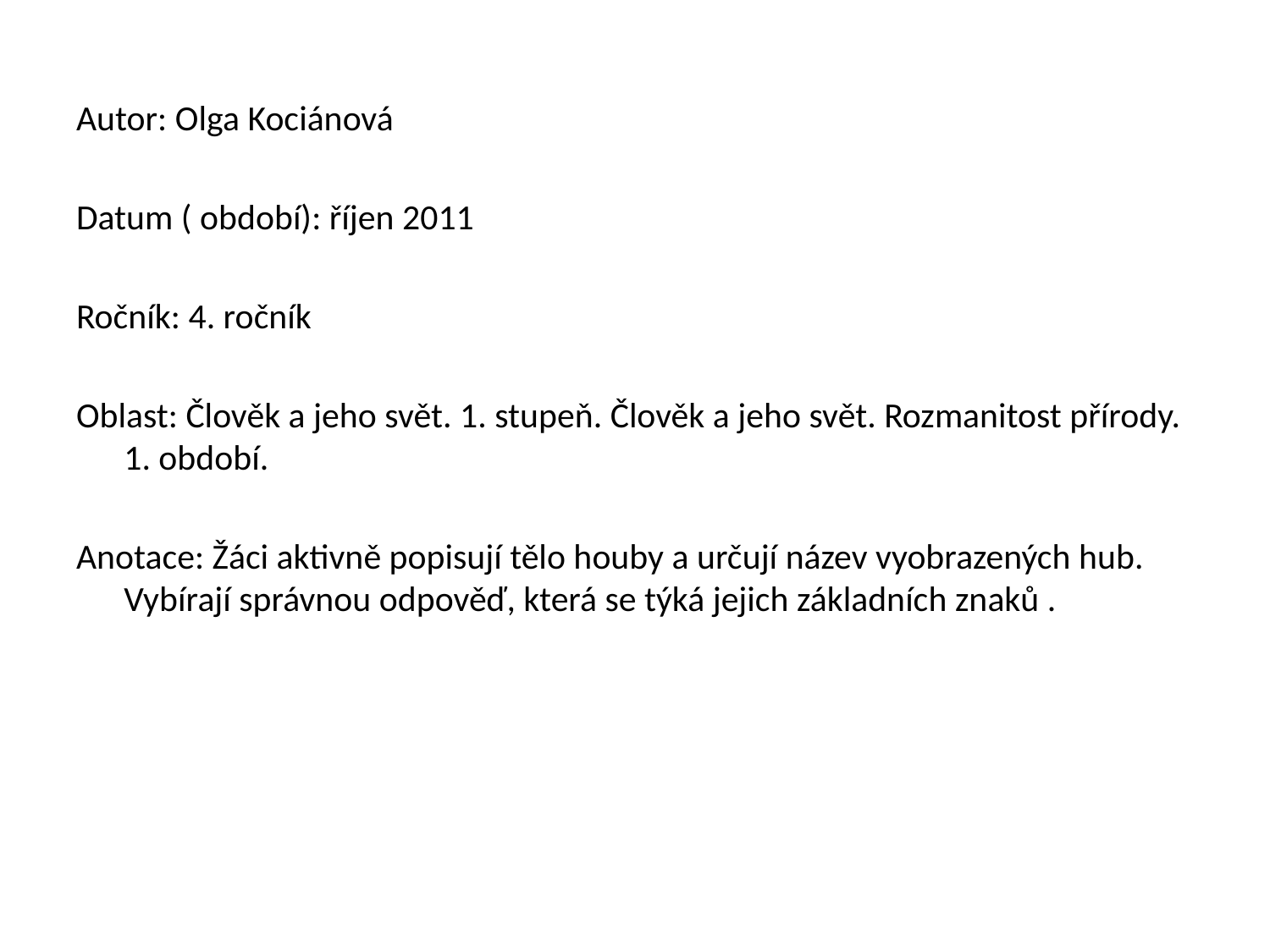

Autor: Olga Kociánová

Datum ( období): říjen 2011

Ročník: 4. ročník

Oblast: Člověk a jeho svět. 1. stupeň. Člověk a jeho svět. Rozmanitost přírody. 1. období.

Anotace: Žáci aktivně popisují tělo houby a určují název vyobrazených hub. Vybírají správnou odpověď, která se týká jejich základních znaků .